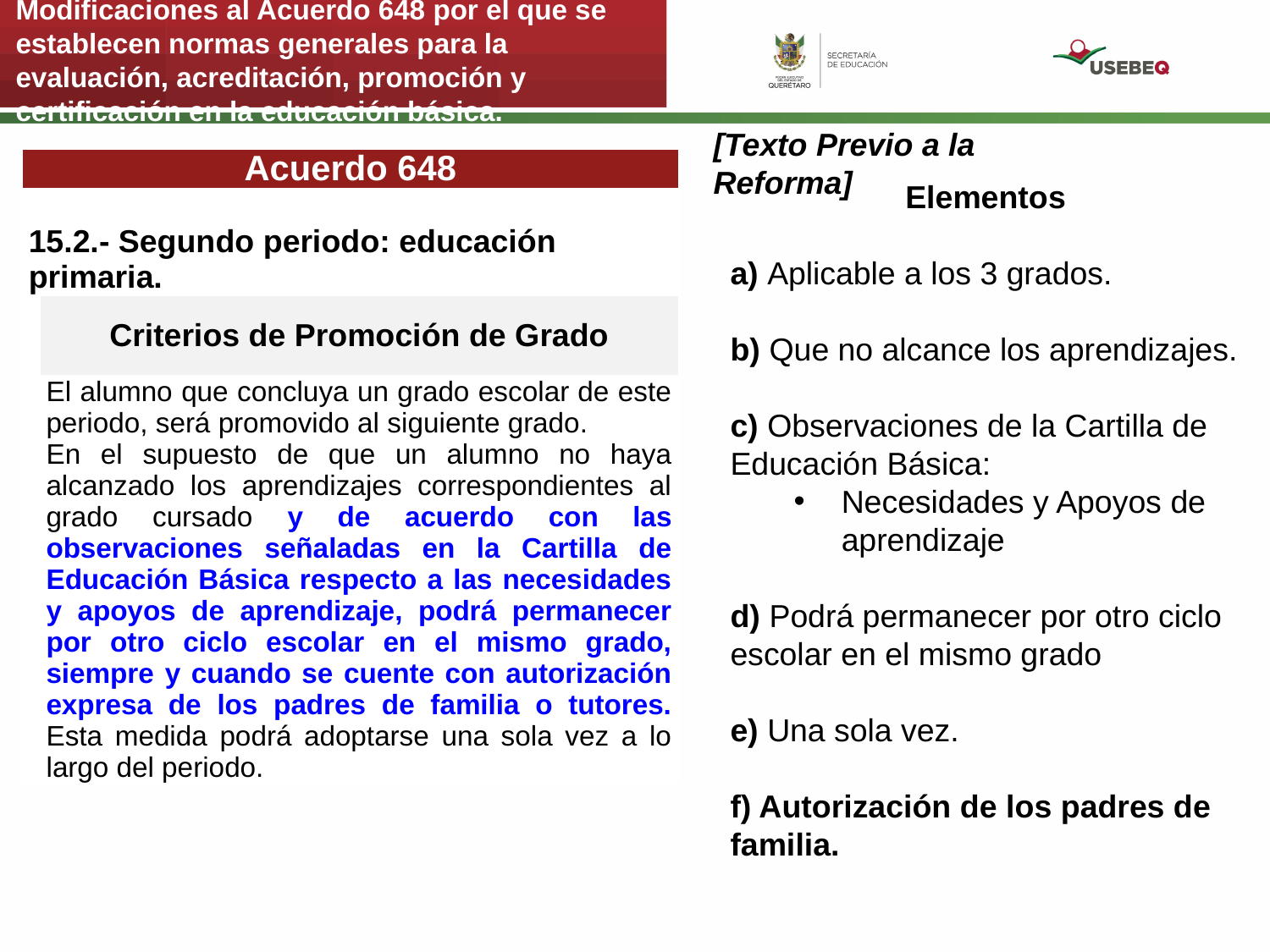

Modificaciones al Acuerdo 648 por el que se establecen normas generales para la evaluación, acreditación, promoción y certificación en la educación básica.
[Texto Previo a la Reforma]
| Acuerdo 648 |  |
| --- | --- |
| 15.2.- Segundo periodo: educación primaria. |  |
|  | Criterios de Promoción de Grado |
|  | El alumno que concluya un grado escolar de este periodo, será promovido al siguiente grado. En el supuesto de que un alumno no haya alcanzado los aprendizajes correspondientes al grado cursado y de acuerdo con las observaciones señaladas en la Cartilla de Educación Básica respecto a las necesidades y apoyos de aprendizaje, podrá permanecer por otro ciclo escolar en el mismo grado, siempre y cuando se cuente con autorización expresa de los padres de familia o tutores. Esta medida podrá adoptarse una sola vez a lo largo del periodo. |
Elementos

a) Aplicable a los 3 grados.

b) Que no alcance los aprendizajes.

c) Observaciones de la Cartilla de Educación Básica:
Necesidades y Apoyos de aprendizaje

d) Podrá permanecer por otro ciclo escolar en el mismo grado

e) Una sola vez.

f) Autorización de los padres de familia.